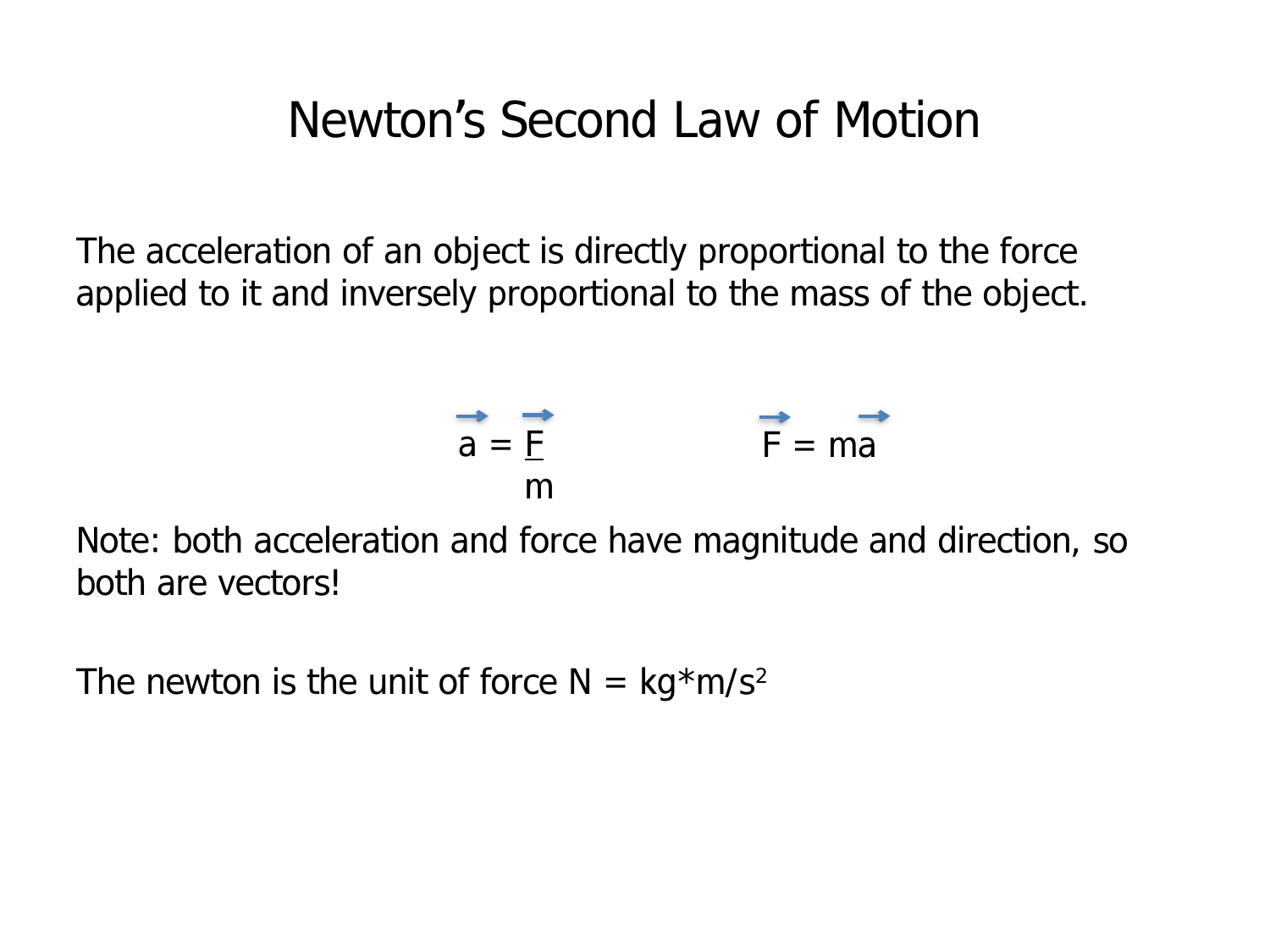

# Newton’s Second Law of Motion
The acceleration of an object is directly proportional to the force applied to it and inversely proportional to the mass of the object.

Note: both acceleration and force have magnitude and direction, so both are vectors!

The newton is the unit of force N = kg*m/s2

a = F
      m
F = ma